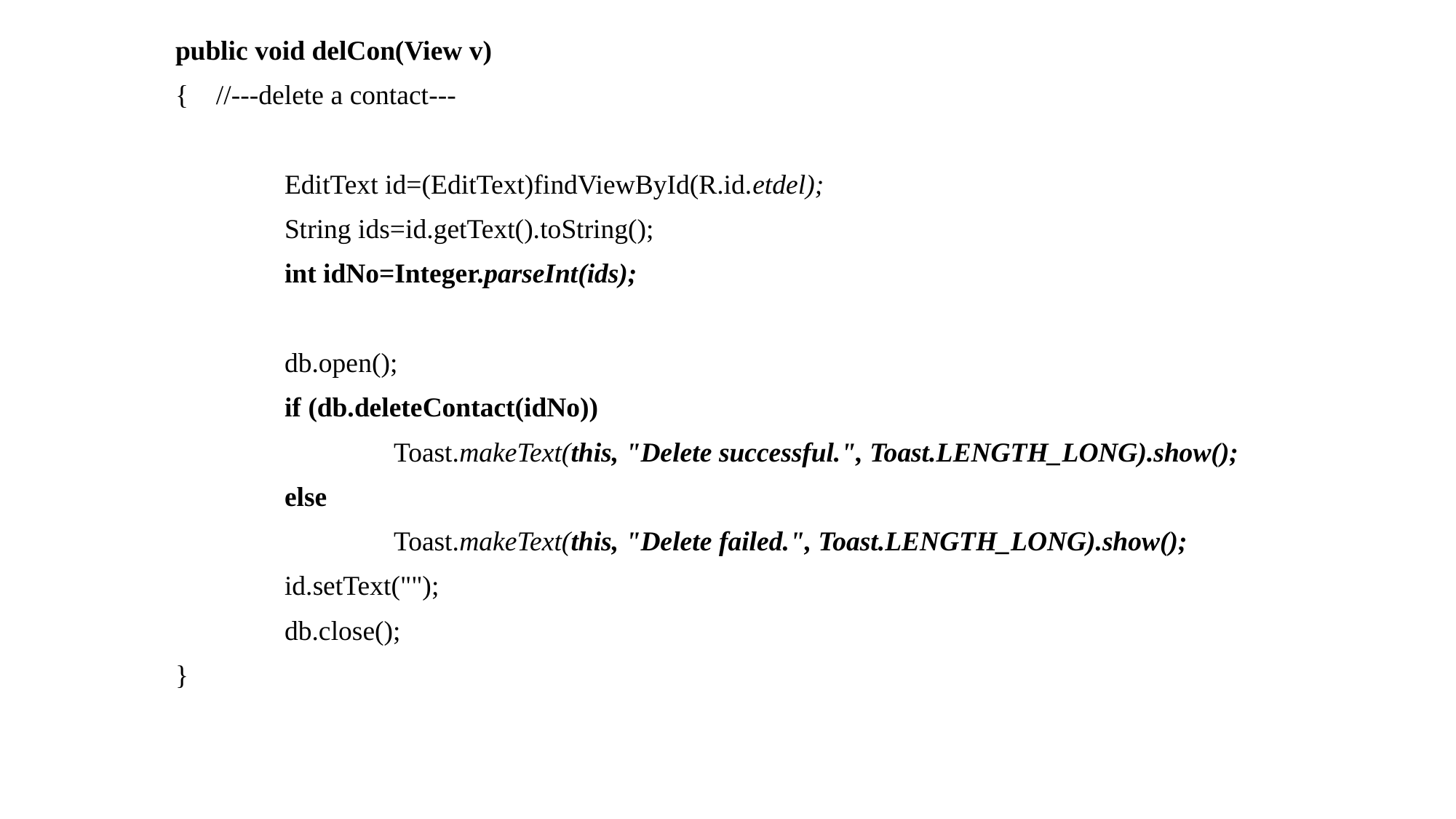

public void delCon(View v)
    	{    //---delete a contact---

    		EditText id=(EditText)findViewById(R.id.etdel);
  		String ids=id.getText().toString();
    		int idNo=Integer.parseInt(ids);

        		db.open();
        		if (db.deleteContact(idNo))
            			Toast.makeText(this, "Delete successful.", Toast.LENGTH_LONG).show();
        		else
            			Toast.makeText(this, "Delete failed.", Toast.LENGTH_LONG).show();
		id.setText("");
        		db.close();
    	}